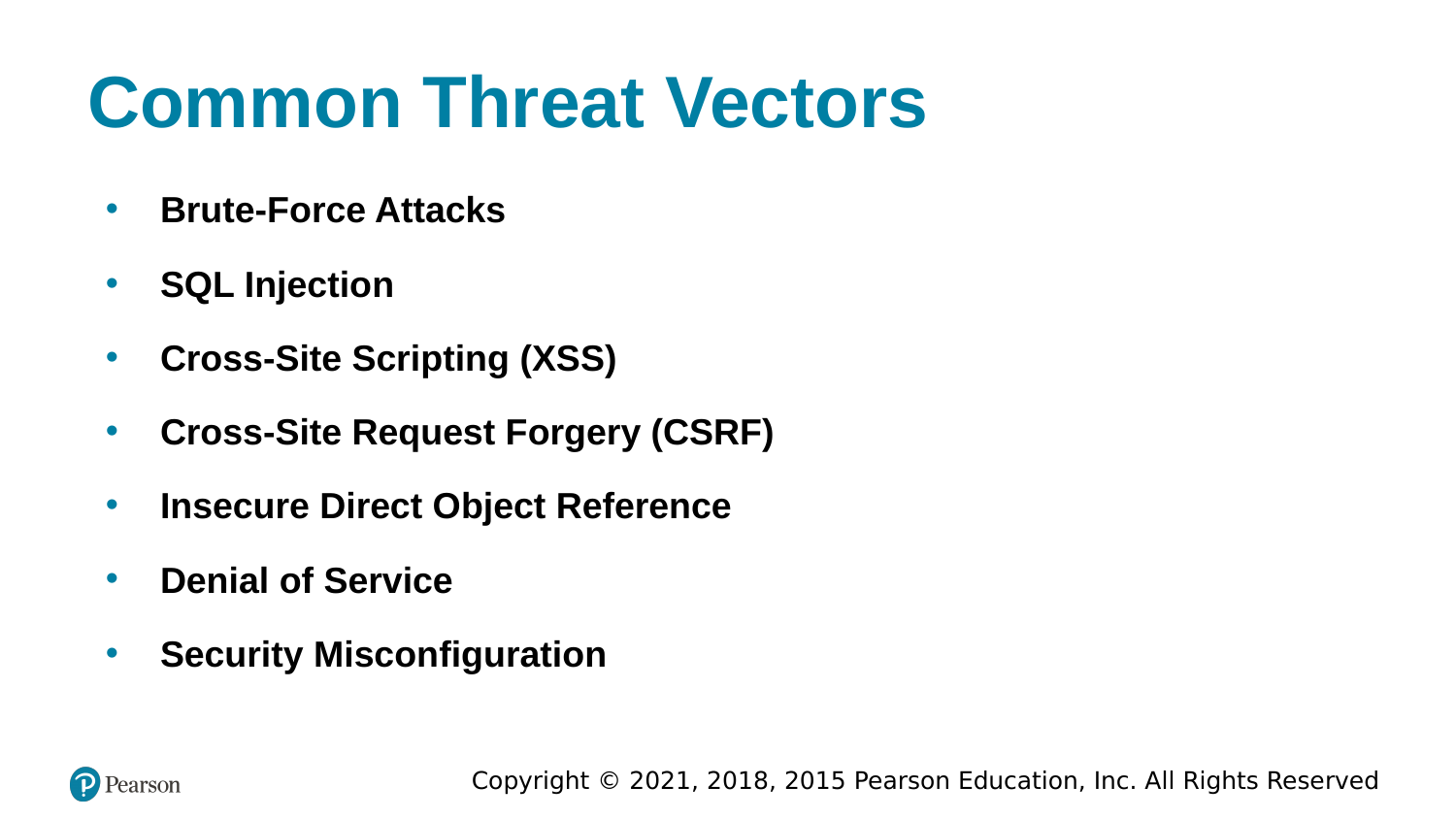

# Common Threat Vectors
Brute-Force Attacks
SQL Injection
Cross-Site Scripting (XSS)
Cross-Site Request Forgery (CSRF)
Insecure Direct Object Reference
Denial of Service
Security Misconfiguration